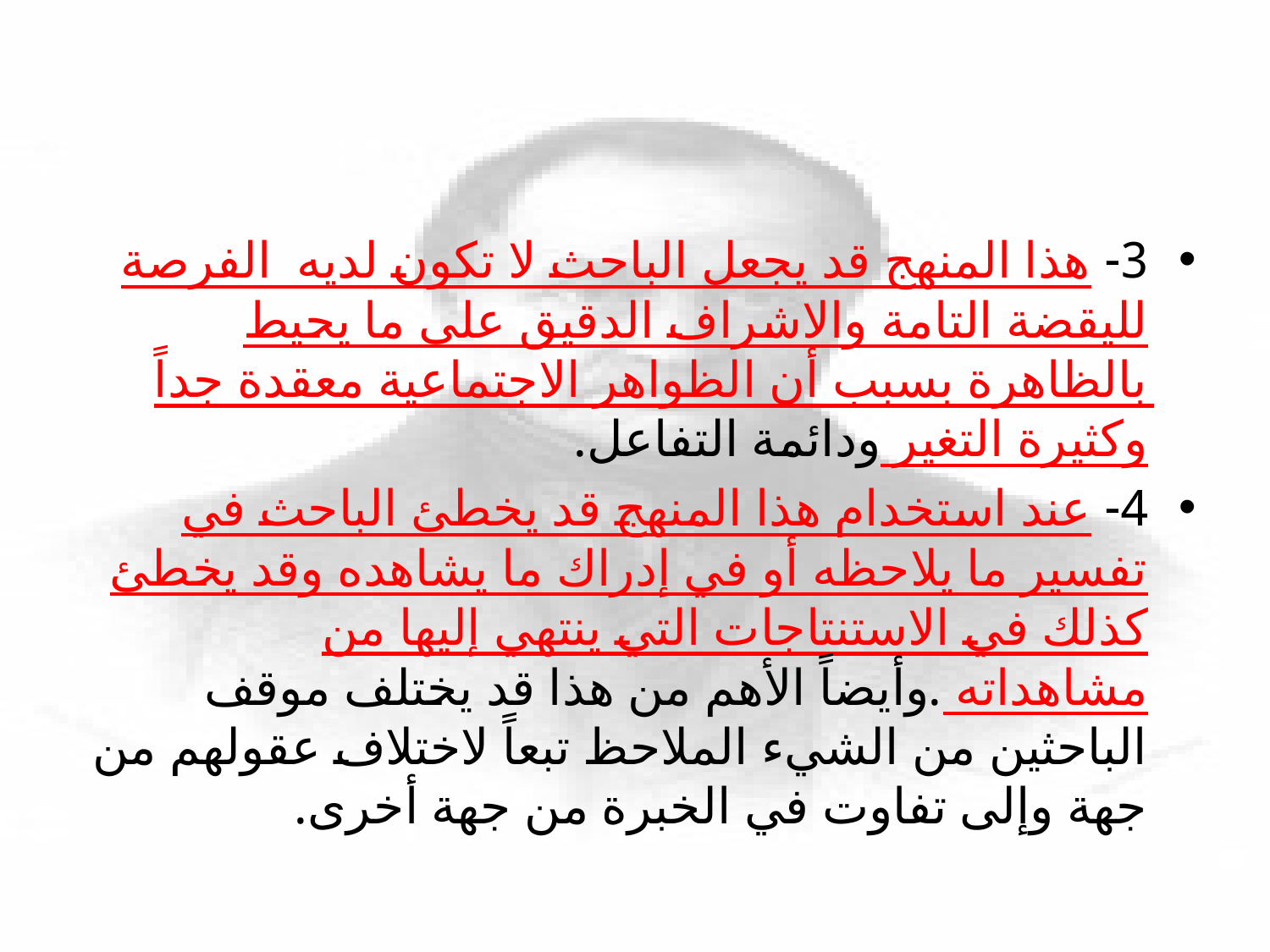

#
3- هذا المنهج قد يجعل الباحث لا تكون لديه  الفرصة لليقضة التامة والاشراف الدقيق على ما يحيط بالظاهرة بسبب أن الظواهر الاجتماعية معقدة جداً وكثيرة التغير ودائمة التفاعل.
4- عند استخدام هذا المنهج قد يخطئ الباحث في تفسير ما يلاحظه أو في إدراك ما يشاهده وقد يخطئ كذلك في الاستنتاجات التي ينتهي إليها من مشاهداته .وأيضاً الأهم من هذا قد يختلف موقف الباحثين من الشيء الملاحظ تبعاً لاختلاف عقولهم من جهة وإلى تفاوت في الخبرة من جهة أخرى.